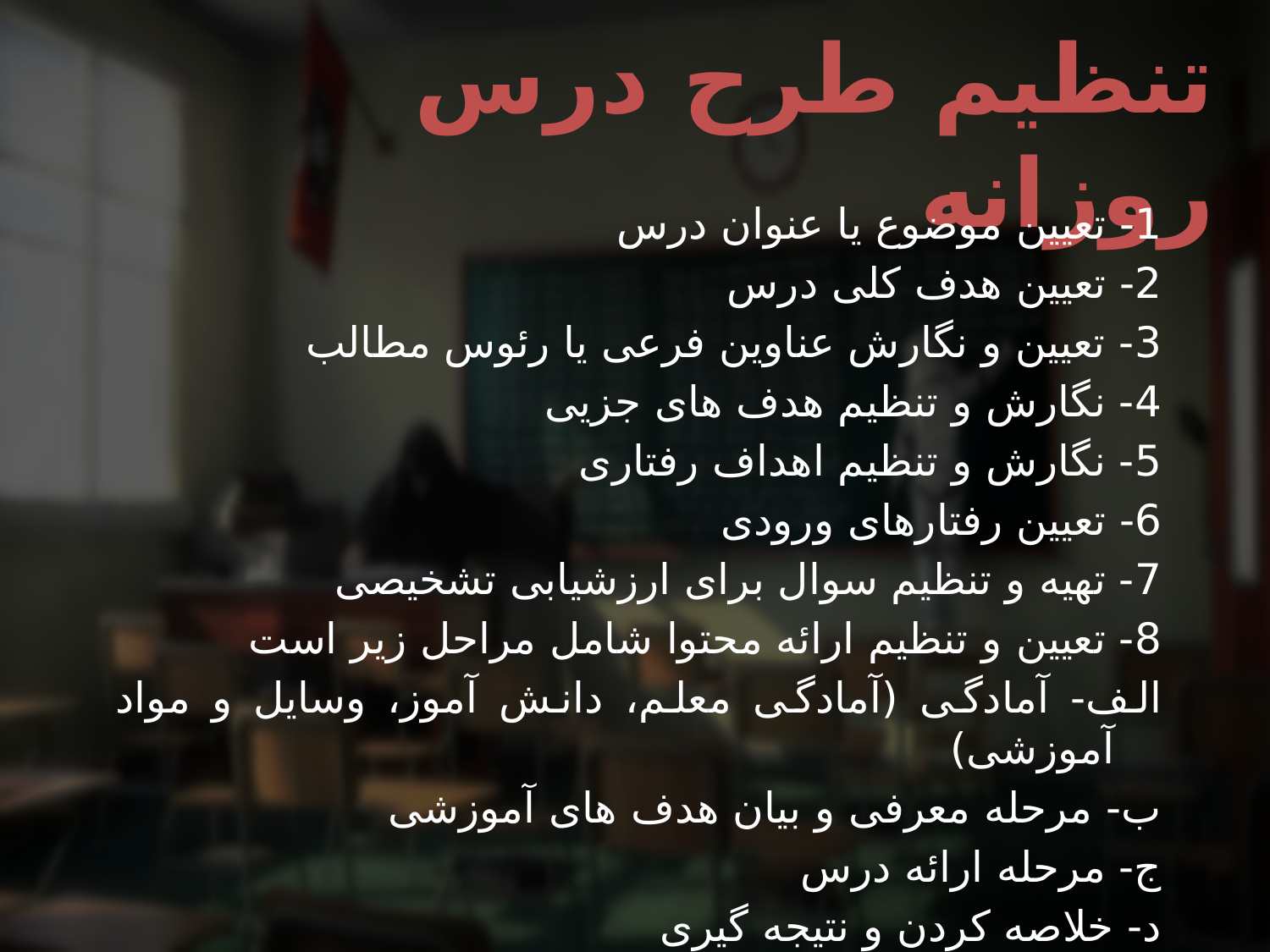

# تنظیم طرح درس روزانه
1- تعیین موضوع یا عنوان درس
2- تعیین هدف کلی درس
3- تعیین و نگارش عناوین فرعی یا رئوس مطالب
4- نگارش و تنظیم هدف های جزیی
5- نگارش و تنظیم اهداف رفتاری
6- تعیین رفتارهای ورودی
7- تهیه و تنظیم سوال برای ارزشیابی تشخیصی
8- تعیین و تنظیم ارائه محتوا شامل مراحل زیر است
الف- آمادگی (آمادگی معلم، دانش آموز، وسایل و مواد آموزشی)
ب- مرحله معرفی و بیان هدف های آموزشی
ج- مرحله ارائه درس
د- خلاصه کردن و نتیجه گیری